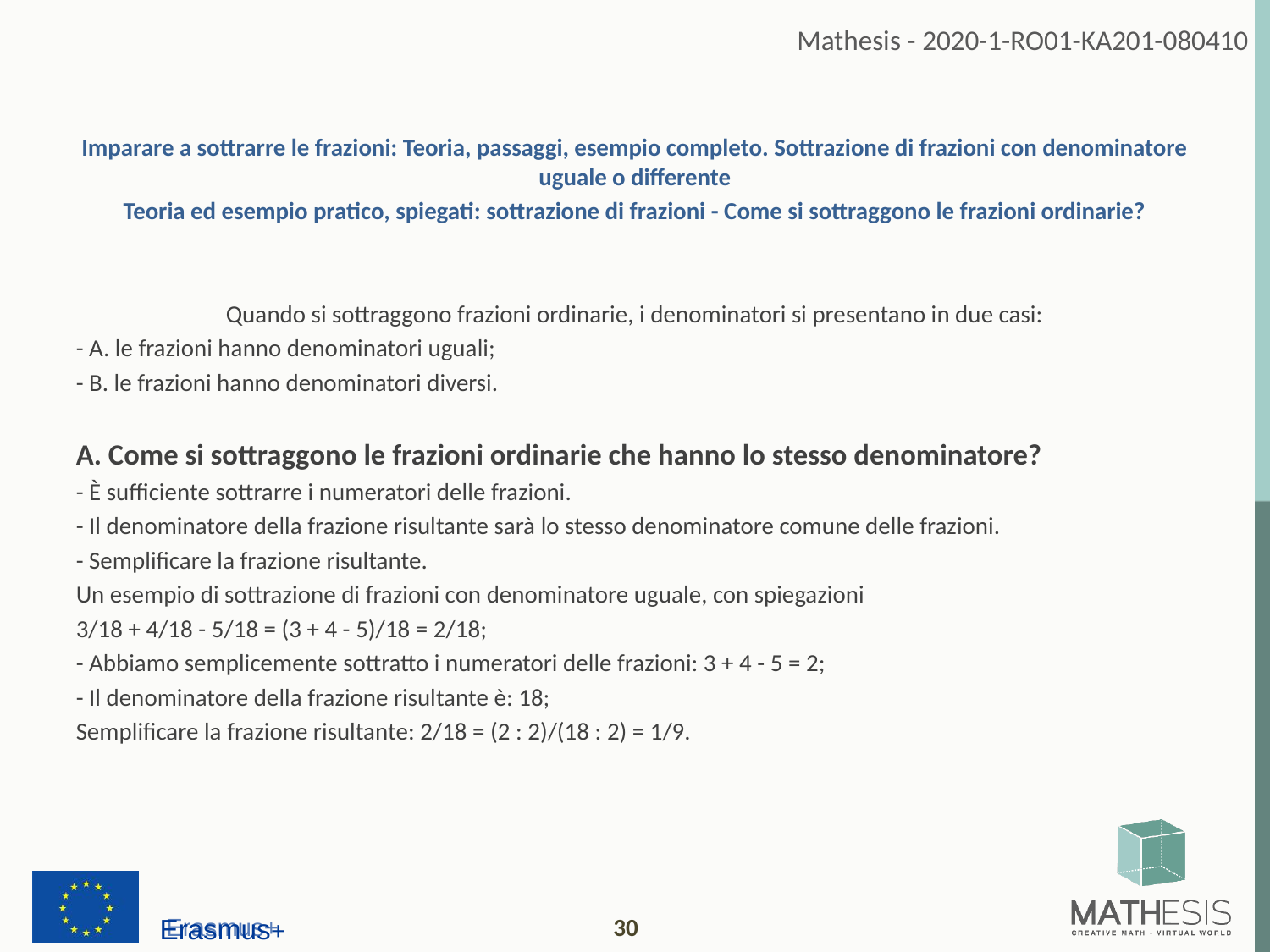

Imparare a sottrarre le frazioni: Teoria, passaggi, esempio completo. Sottrazione di frazioni con denominatore uguale o differente
Teoria ed esempio pratico, spiegati: sottrazione di frazioni - Come si sottraggono le frazioni ordinarie?

Quando si sottraggono frazioni ordinarie, i denominatori si presentano in due casi:
- A. le frazioni hanno denominatori uguali;
- B. le frazioni hanno denominatori diversi.

A. Come si sottraggono le frazioni ordinarie che hanno lo stesso denominatore?
- È sufficiente sottrarre i numeratori delle frazioni.
- Il denominatore della frazione risultante sarà lo stesso denominatore comune delle frazioni.
- Semplificare la frazione risultante.
Un esempio di sottrazione di frazioni con denominatore uguale, con spiegazioni
3/18 + 4/18 - 5/18 = (3 + 4 - 5)/18 = 2/18;
- Abbiamo semplicemente sottratto i numeratori delle frazioni: 3 + 4 - 5 = 2;
- Il denominatore della frazione risultante è: 18;
Semplificare la frazione risultante: 2/18 = (2 : 2)/(18 : 2) = 1/9.